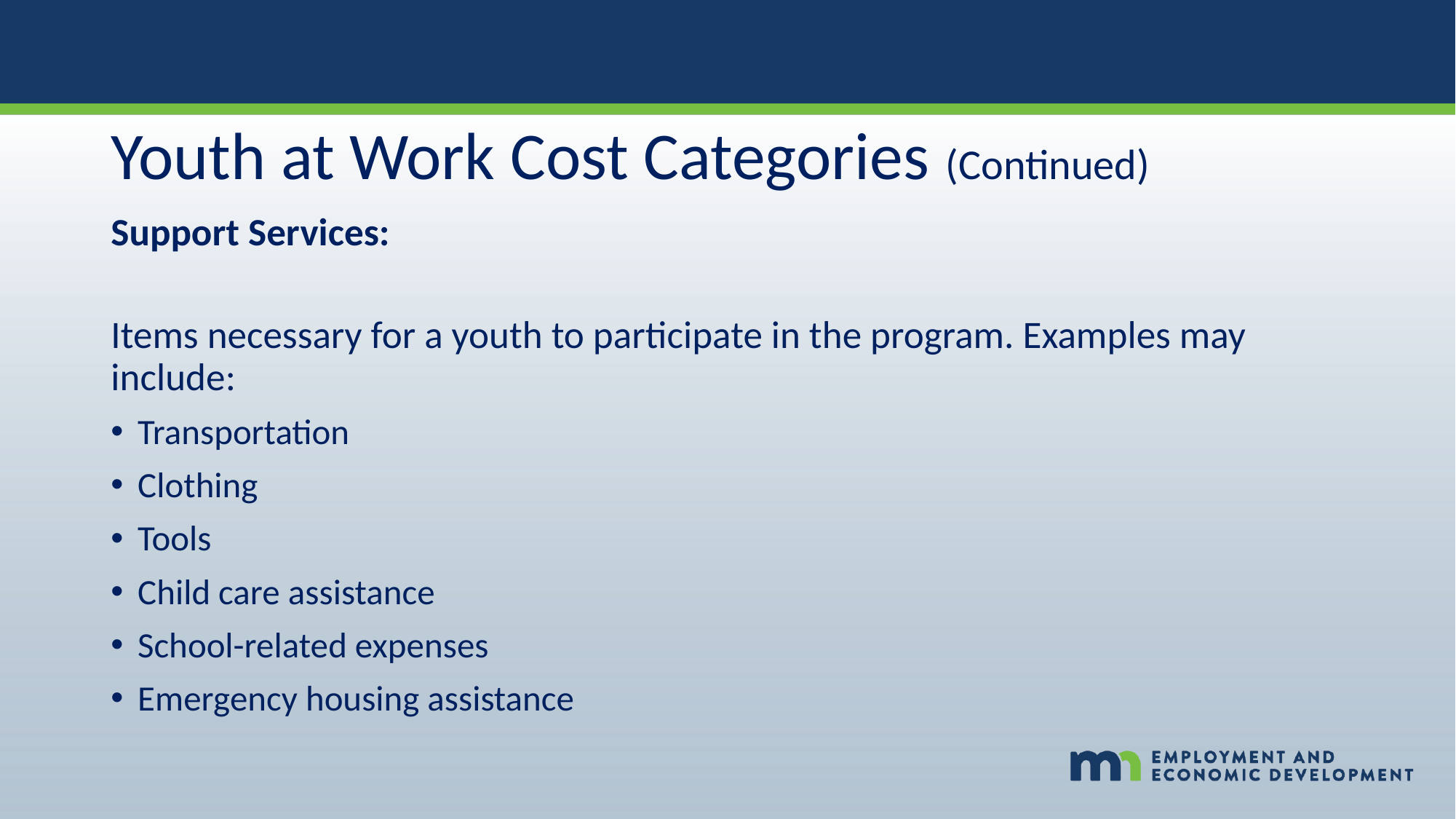

# Youth at Work Cost Categories (Continued)
Support Services:
Items necessary for a youth to participate in the program. Examples may include:
Transportation
Clothing
Tools
Child care assistance
School-related expenses
Emergency housing assistance